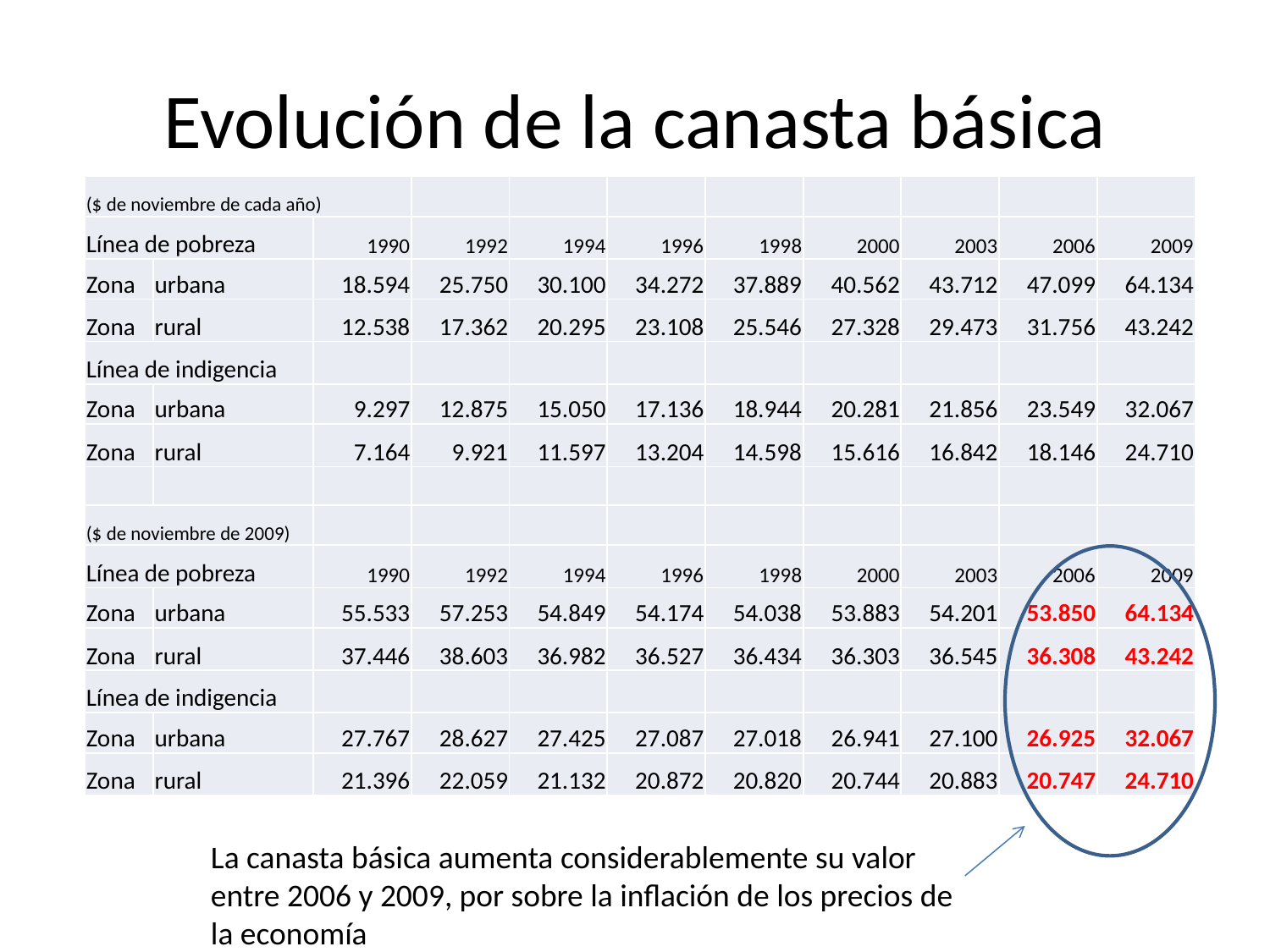

# Evolución de la canasta básica
| ($ de noviembre de cada año) |  |  |  |  |  |  |  |  |  |  |
| --- | --- | --- | --- | --- | --- | --- | --- | --- | --- | --- |
| Línea de pobreza |  | 1990 | 1992 | 1994 | 1996 | 1998 | 2000 | 2003 | 2006 | 2009 |
| Zona | urbana | 18.594 | 25.750 | 30.100 | 34.272 | 37.889 | 40.562 | 43.712 | 47.099 | 64.134 |
| Zona | rural | 12.538 | 17.362 | 20.295 | 23.108 | 25.546 | 27.328 | 29.473 | 31.756 | 43.242 |
| Línea de indigencia |  |  |  |  |  |  |  |  |  |  |
| Zona | urbana | 9.297 | 12.875 | 15.050 | 17.136 | 18.944 | 20.281 | 21.856 | 23.549 | 32.067 |
| Zona | rural | 7.164 | 9.921 | 11.597 | 13.204 | 14.598 | 15.616 | 16.842 | 18.146 | 24.710 |
|  |  |  |  |  |  |  |  |  |  |  |
| ($ de noviembre de 2009) |  |  |  |  |  |  |  |  |  |  |
| Línea de pobreza |  | 1990 | 1992 | 1994 | 1996 | 1998 | 2000 | 2003 | 2006 | 2009 |
| Zona | urbana | 55.533 | 57.253 | 54.849 | 54.174 | 54.038 | 53.883 | 54.201 | 53.850 | 64.134 |
| Zona | rural | 37.446 | 38.603 | 36.982 | 36.527 | 36.434 | 36.303 | 36.545 | 36.308 | 43.242 |
| Línea de indigencia |  |  |  |  |  |  |  |  |  |  |
| Zona | urbana | 27.767 | 28.627 | 27.425 | 27.087 | 27.018 | 26.941 | 27.100 | 26.925 | 32.067 |
| Zona | rural | 21.396 | 22.059 | 21.132 | 20.872 | 20.820 | 20.744 | 20.883 | 20.747 | 24.710 |

La canasta básica aumenta considerablemente su valor entre 2006 y 2009, por sobre la inflación de los precios de la economía